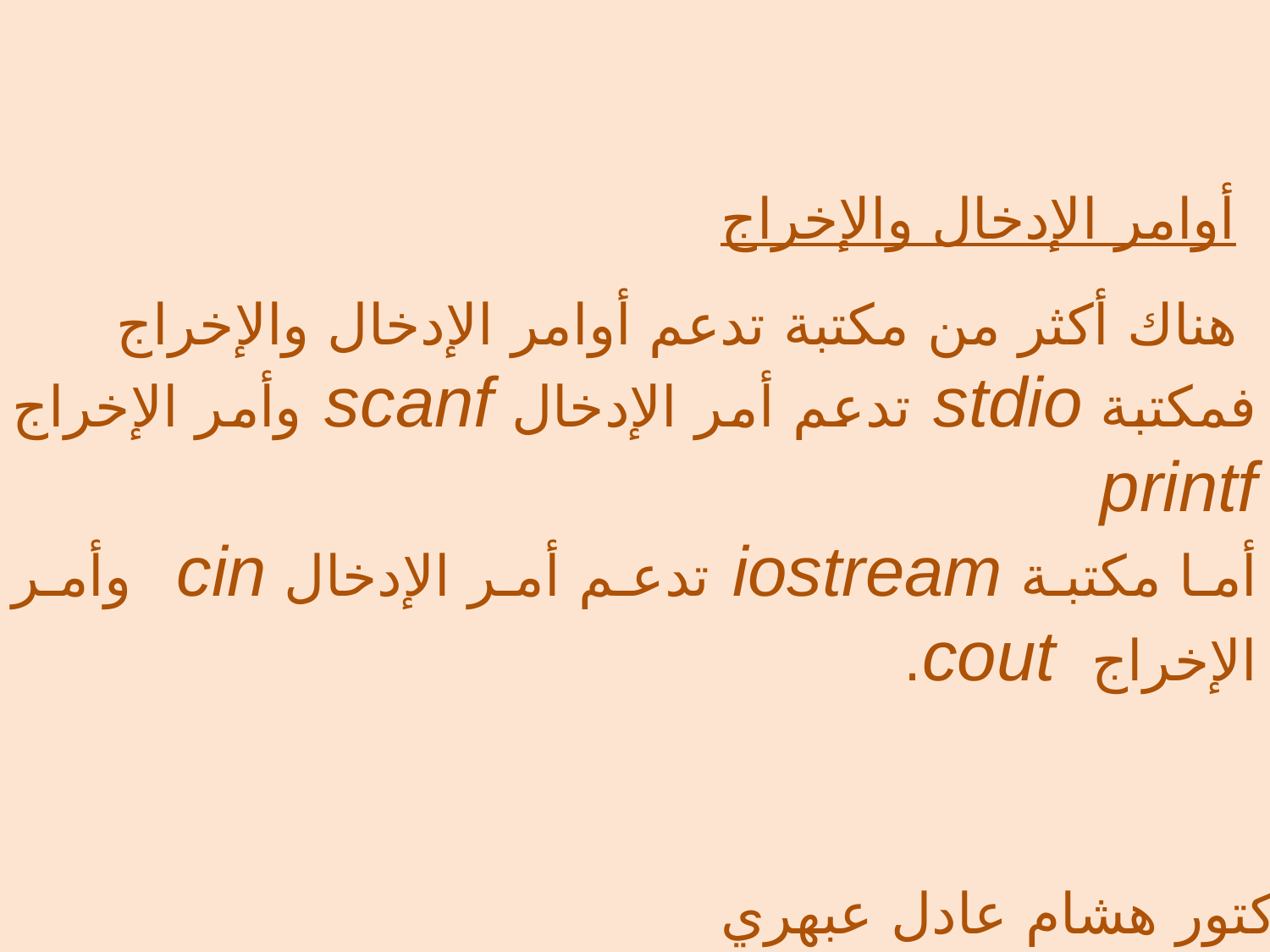

أوامر الإدخال والإخراج
 هناك أكثر من مكتبة تدعم أوامر الإدخال والإخراج
فمكتبة stdio تدعم أمر الإدخال scanf وأمر الإخراج printf
أما مكتبة iostream تدعم أمر الإدخال cin  وأمر الإخراج  cout.

الدكتور هشام عادل عبهري